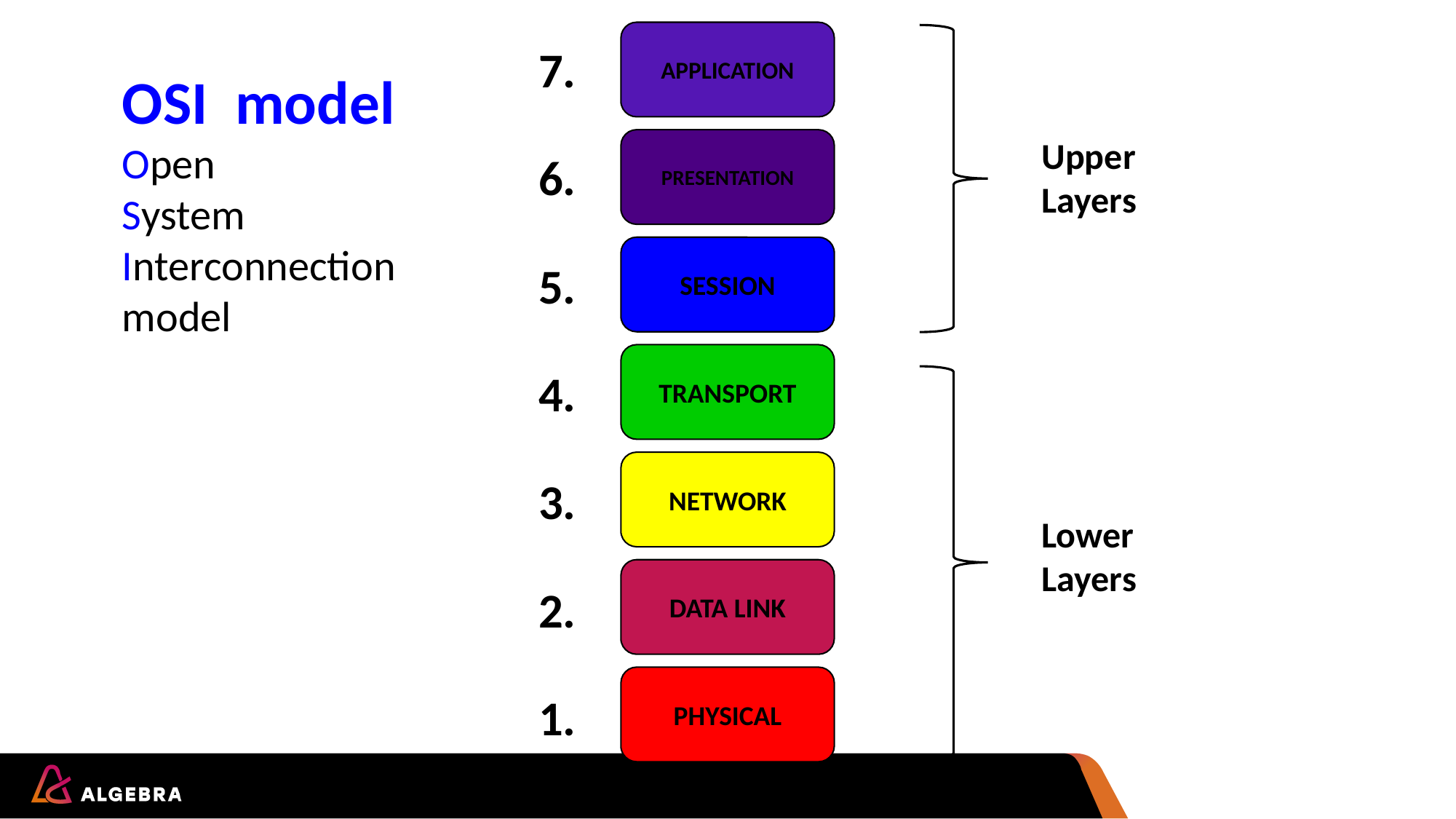

APPLICATION

7.
OSI  model
Open
System
Interconnection
model
Upper
Layers
PRESENTATION
6.
SESSION
5.
TRANSPORT
4.

NETWORK
3.
Lower
Layers
DATA LINK
2.
PHYSICAL
1.